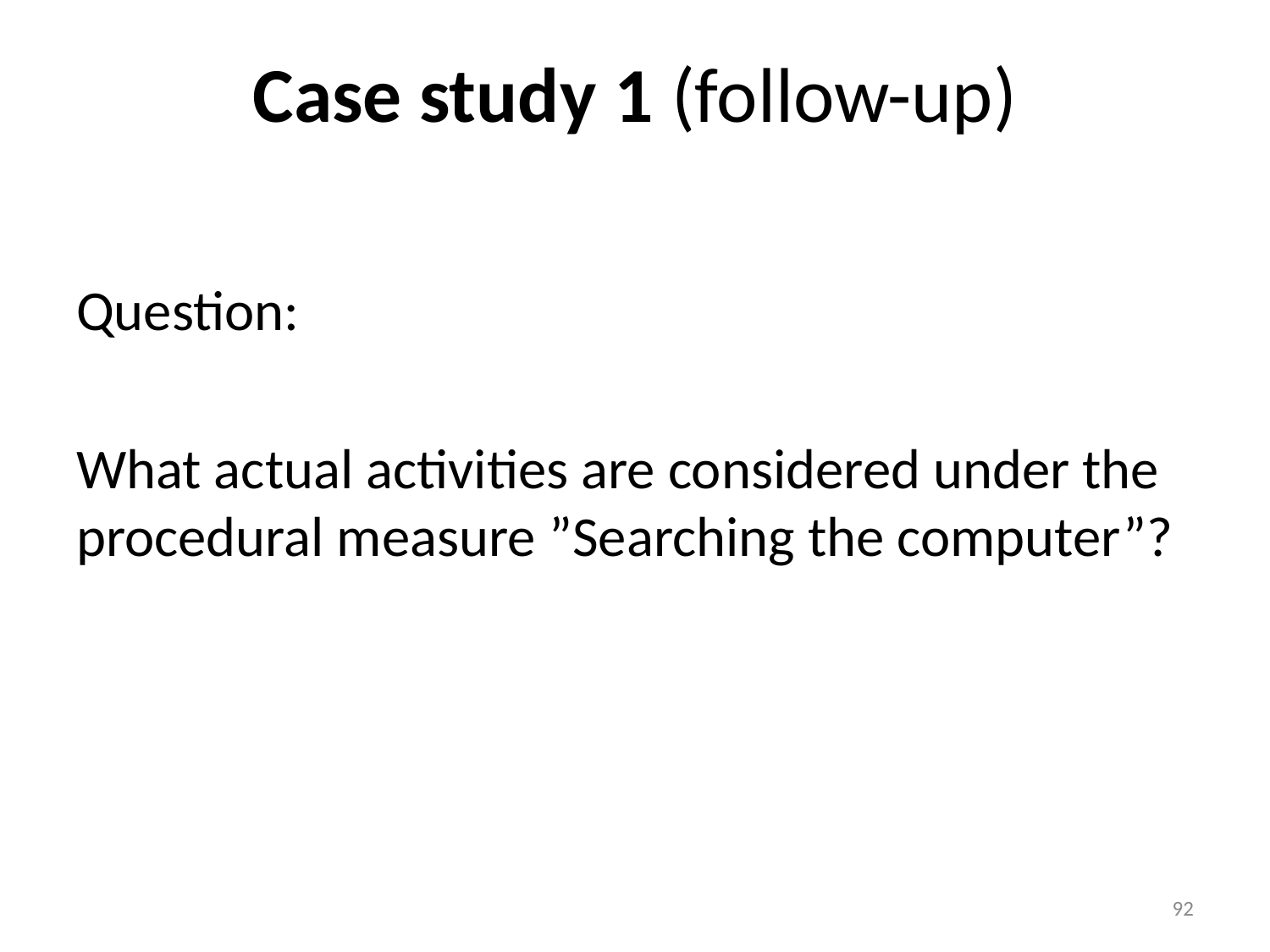

# Case study 1 (follow-up)
Question:

What actual activities are considered under the procedural measure ”Searching the computer”?

92